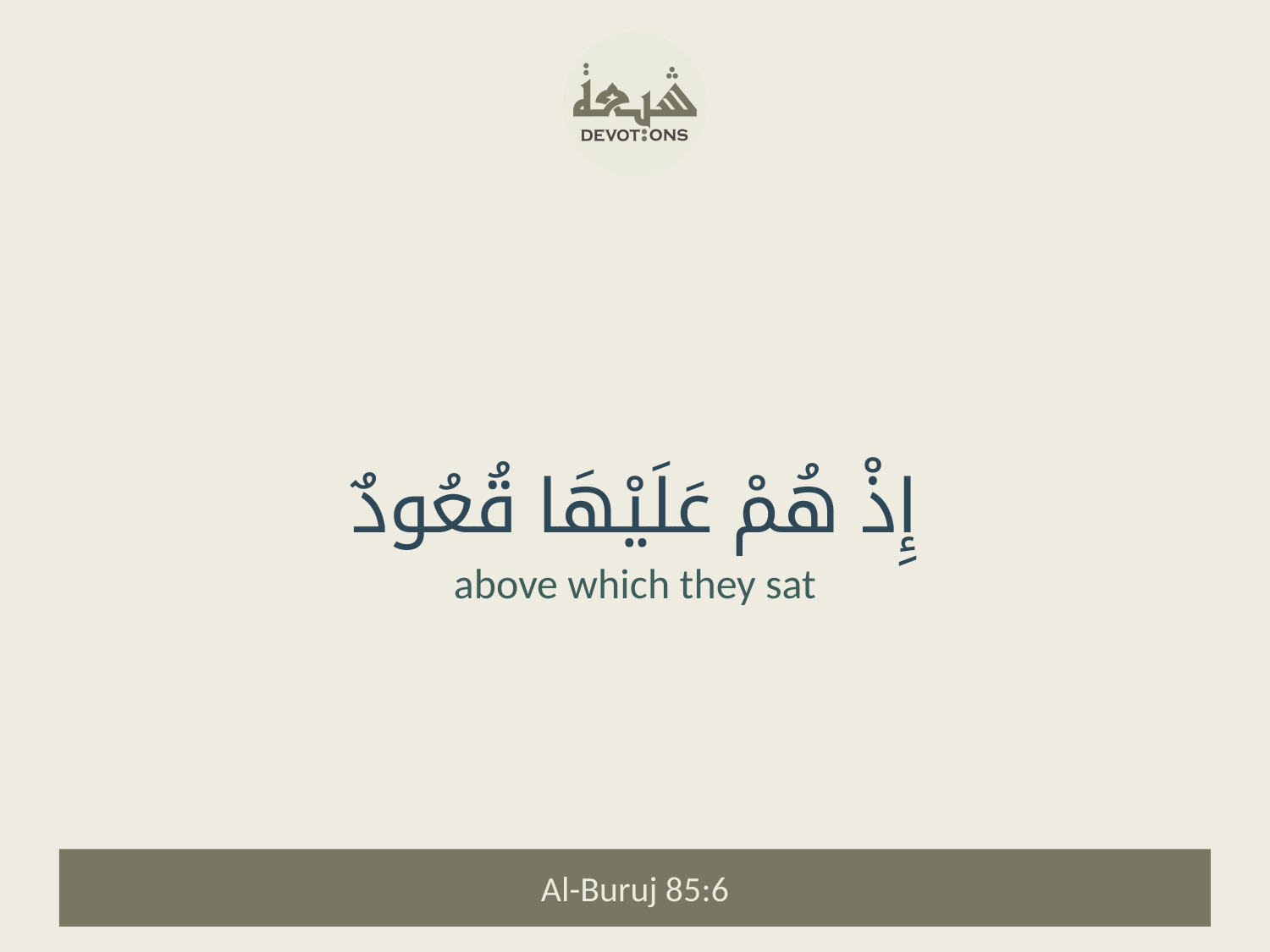

إِذْ هُمْ عَلَيْهَا قُعُودٌ
above which they sat
Al-Buruj 85:6